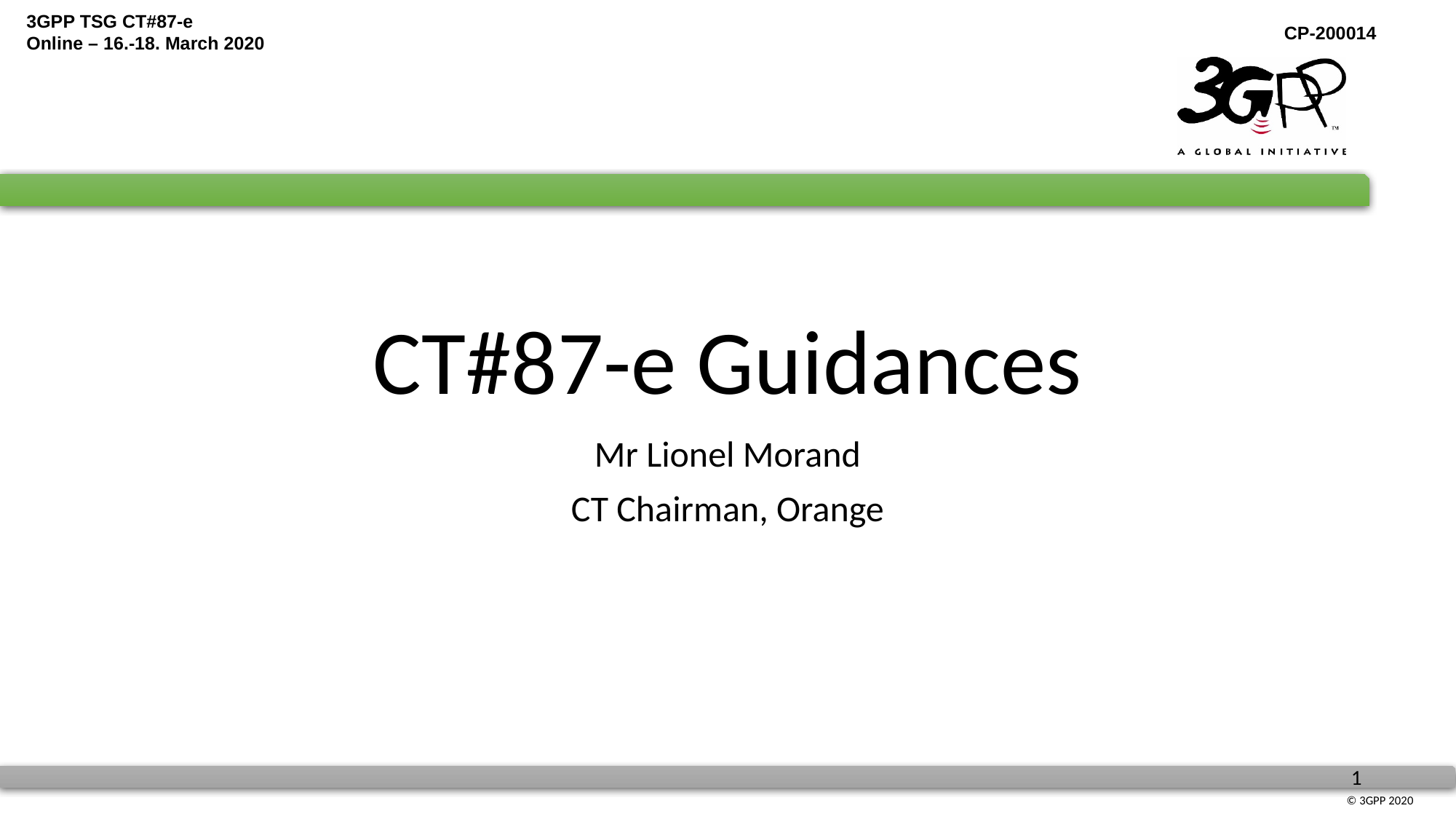

# CT#87-e Guidances
Mr Lionel Morand
CT Chairman, Orange